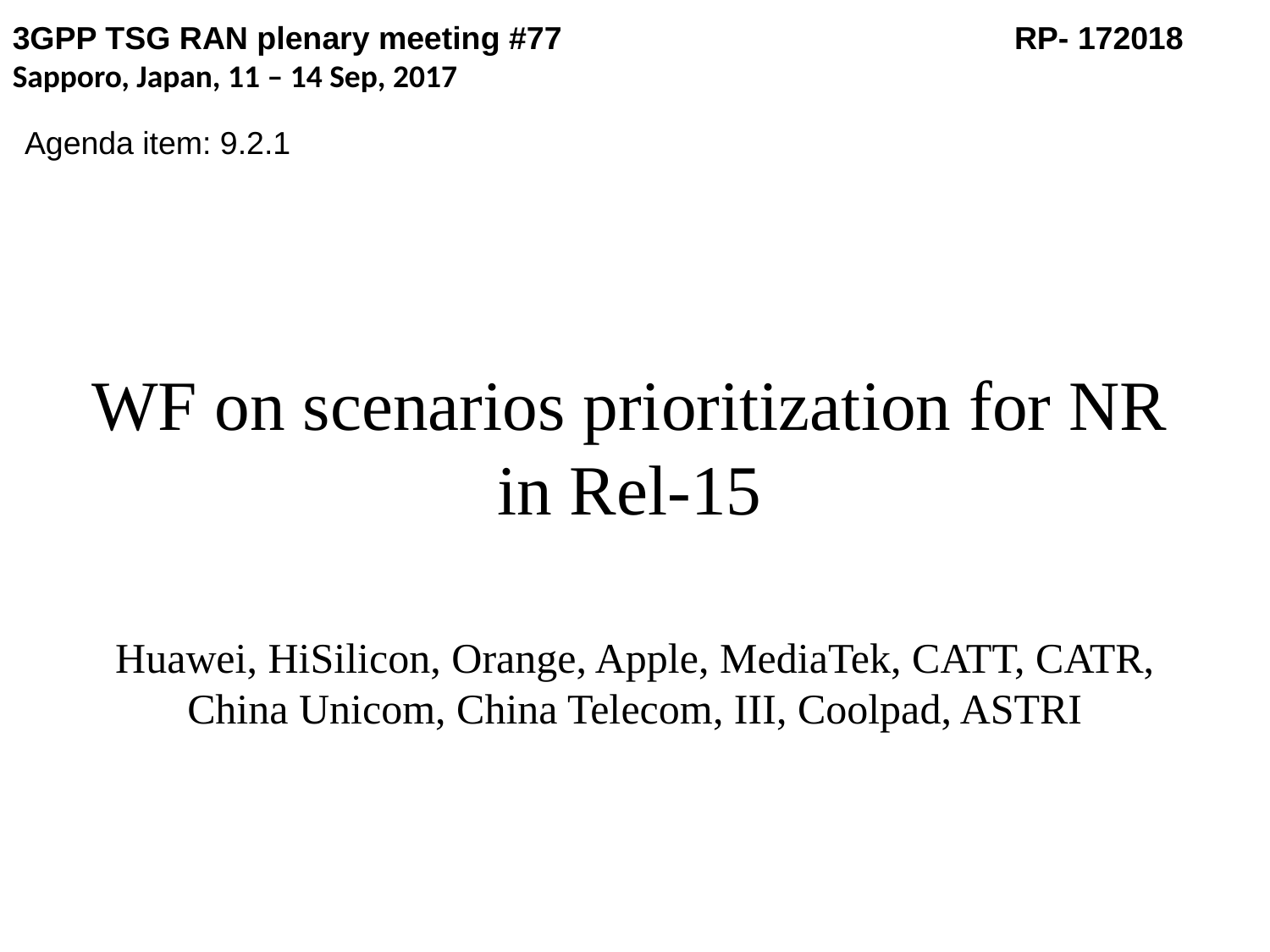

3GPP TSG RAN plenary meeting #77		                           RP- 172018
Sapporo, Japan, 11 – 14 Sep, 2017
Agenda item: 9.2.1
# WF on scenarios prioritization for NR in Rel-15
Huawei, HiSilicon, Orange, Apple, MediaTek, CATT, CATR, China Unicom, China Telecom, III, Coolpad, ASTRI